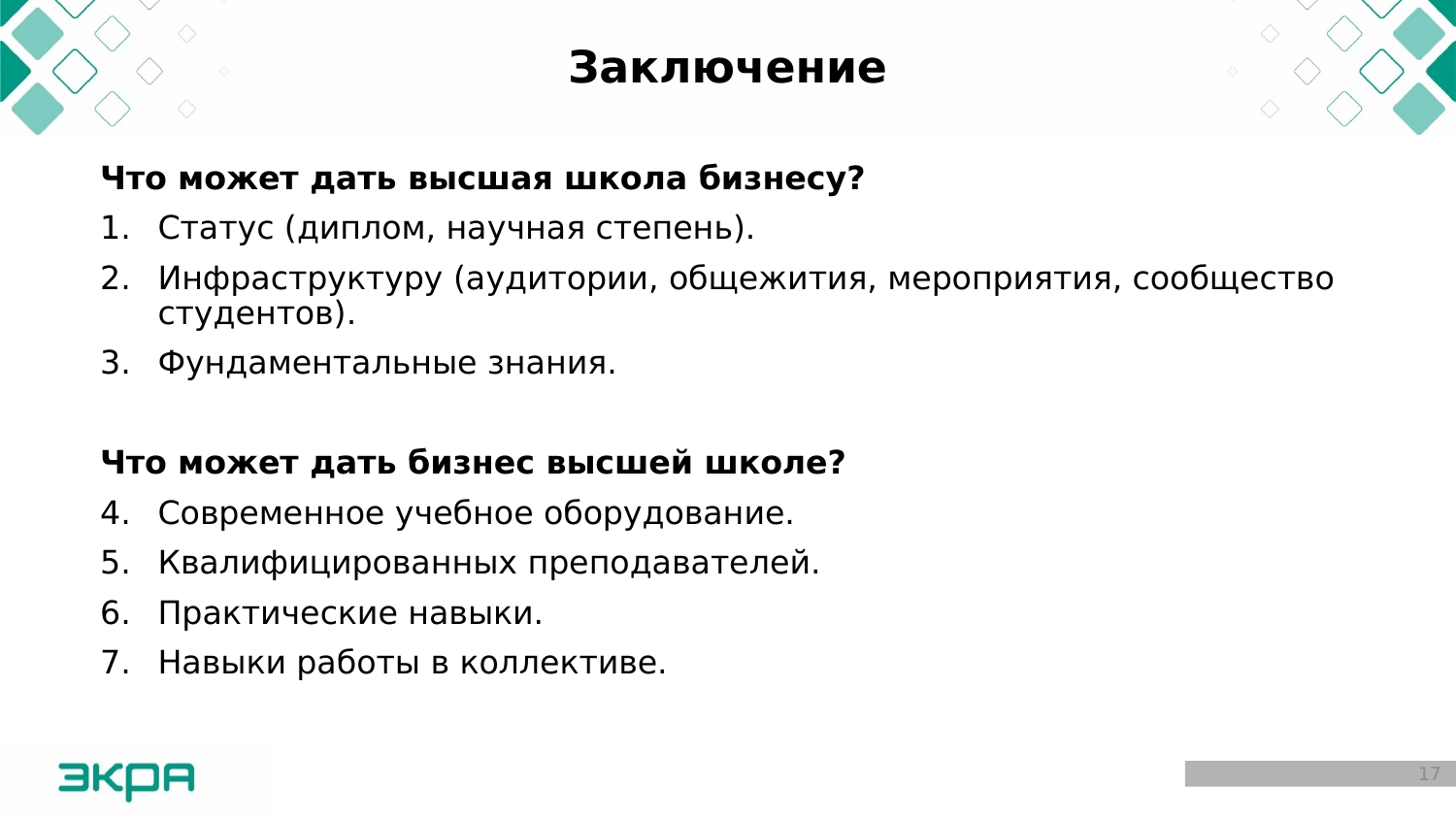

# Заключение
Что может дать высшая школа бизнесу?
Статус (диплом, научная степень).
Инфраструктуру (аудитории, общежития, мероприятия, сообщество студентов).
Фундаментальные знания.

Что может дать бизнес высшей школе?
Современное учебное оборудование.
Квалифицированных преподавателей.
Практические навыки.
Навыки работы в коллективе.

17